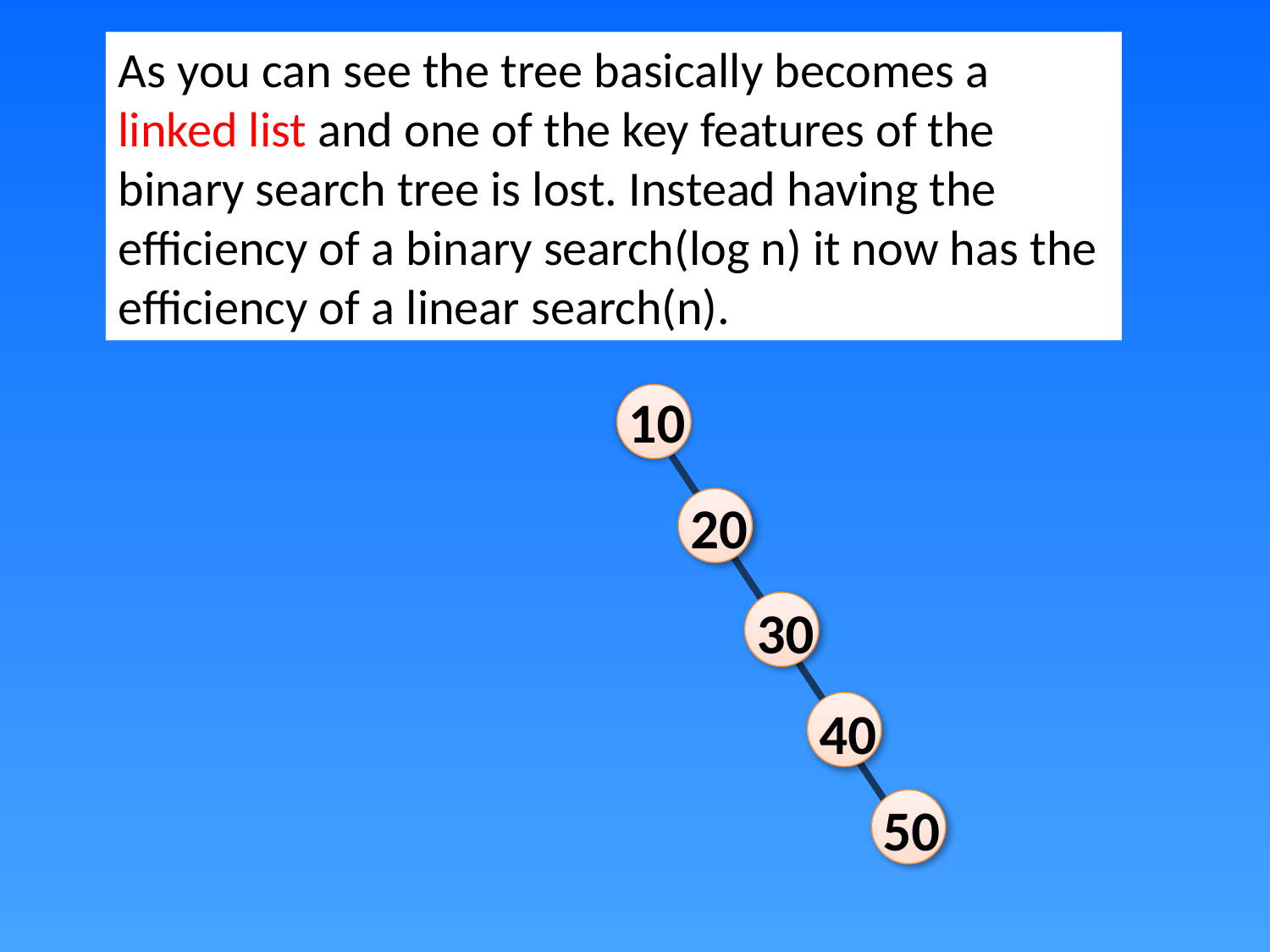

As you can see the tree basically becomes a linked list and one of the key features of the binary search tree is lost. Instead having the efficiency of a binary search(log n) it now has the efficiency of a linear search(n).
10

20

30

40

50